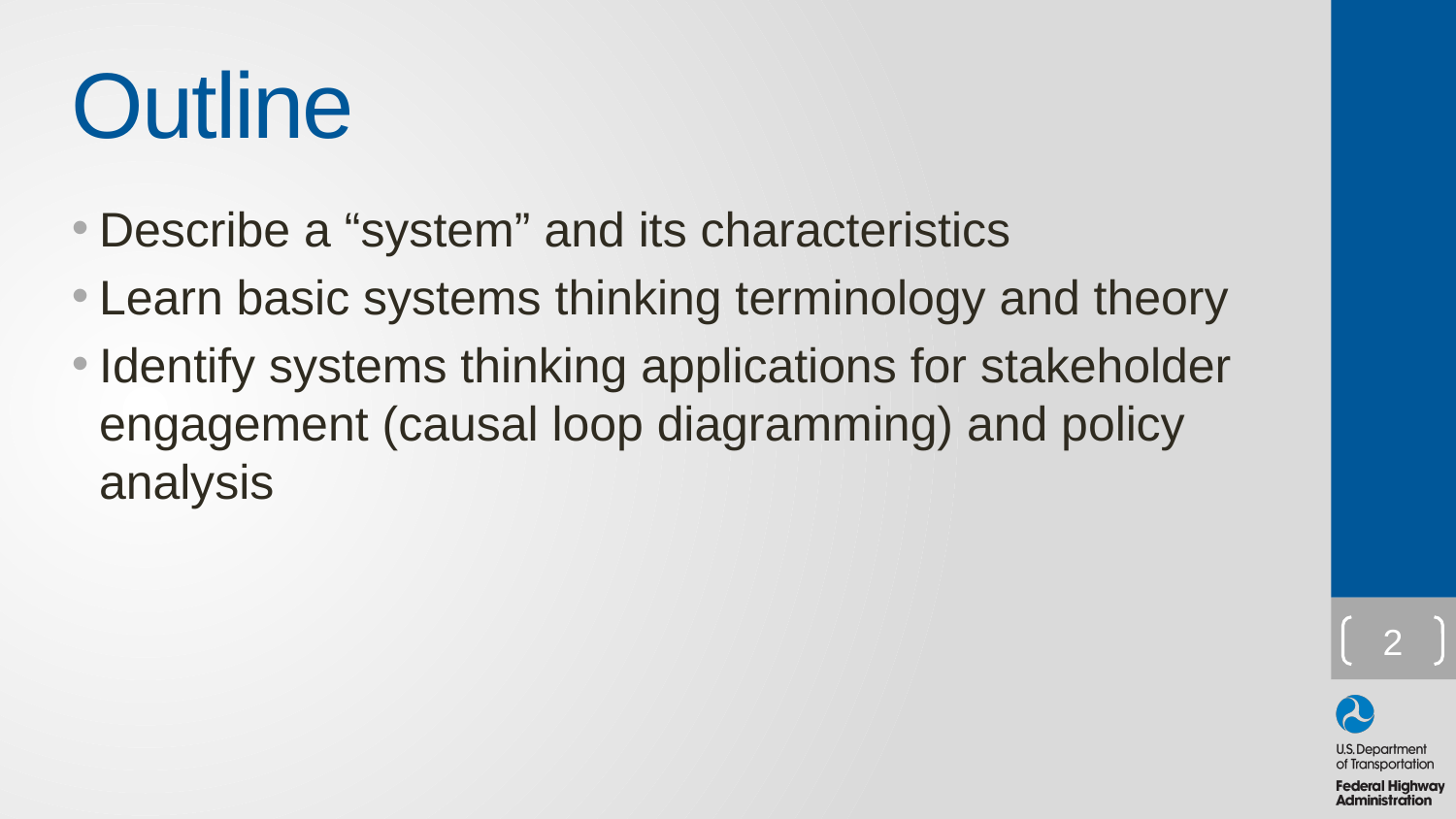

# Outline
Describe a “system” and its characteristics
Learn basic systems thinking terminology and theory
Identify systems thinking applications for stakeholder engagement (causal loop diagramming) and policy analysis

2